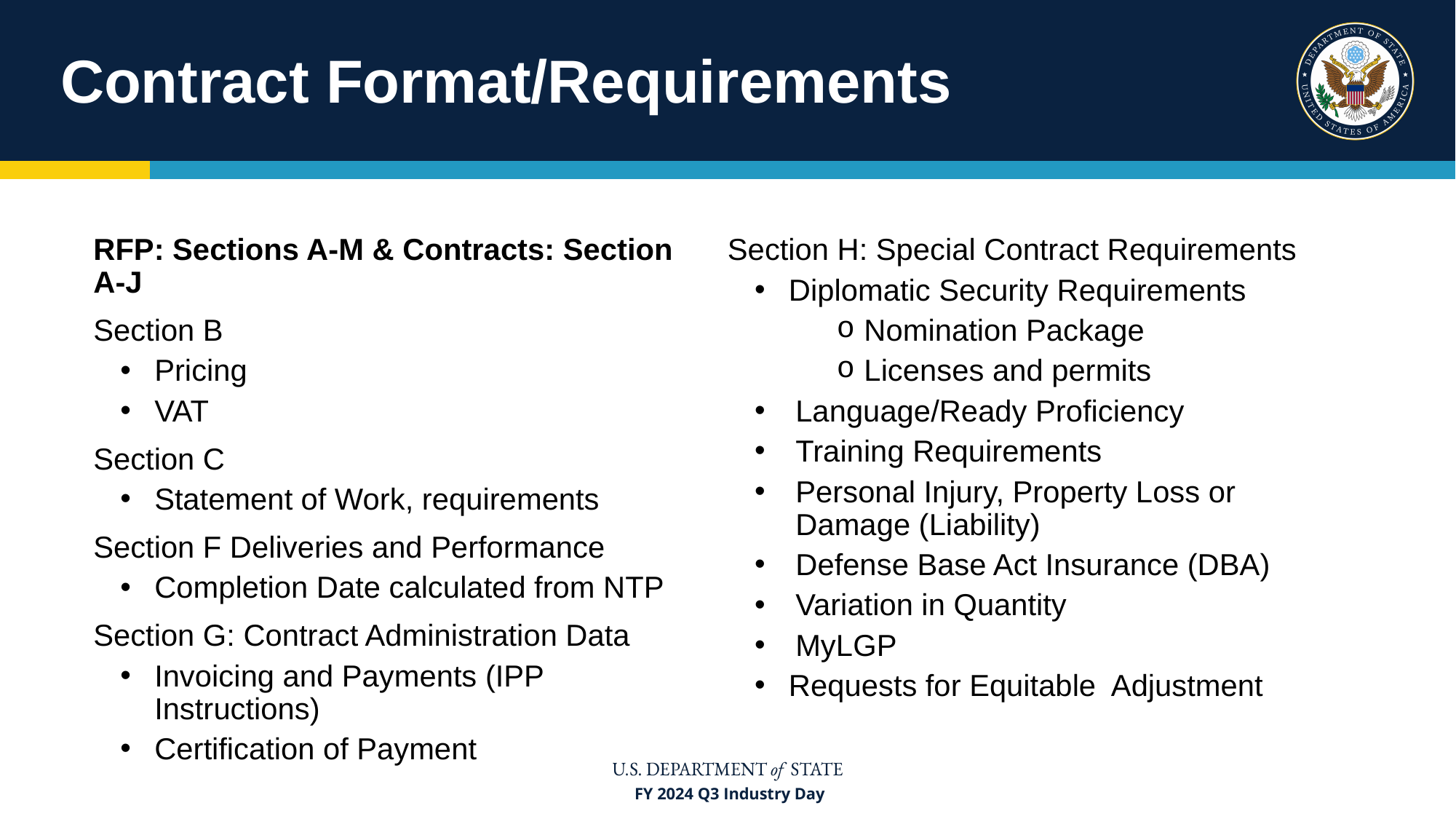

# Contract Format/Requirements
Section H: Special Contract Requirements
Diplomatic Security Requirements
Nomination Package
Licenses and permits
Language/Ready Proficiency
Training Requirements
Personal Injury, Property Loss or Damage (Liability)
Defense Base Act Insurance (DBA)
Variation in Quantity
MyLGP
Requests for Equitable  Adjustment
RFP: Sections A-M & Contracts: Section A-J
Section B
Pricing
VAT
Section C
Statement of Work, requirements
Section F Deliveries and Performance
Completion Date calculated from NTP
Section G: Contract Administration Data
Invoicing and Payments (IPP Instructions)
Certification of Payment